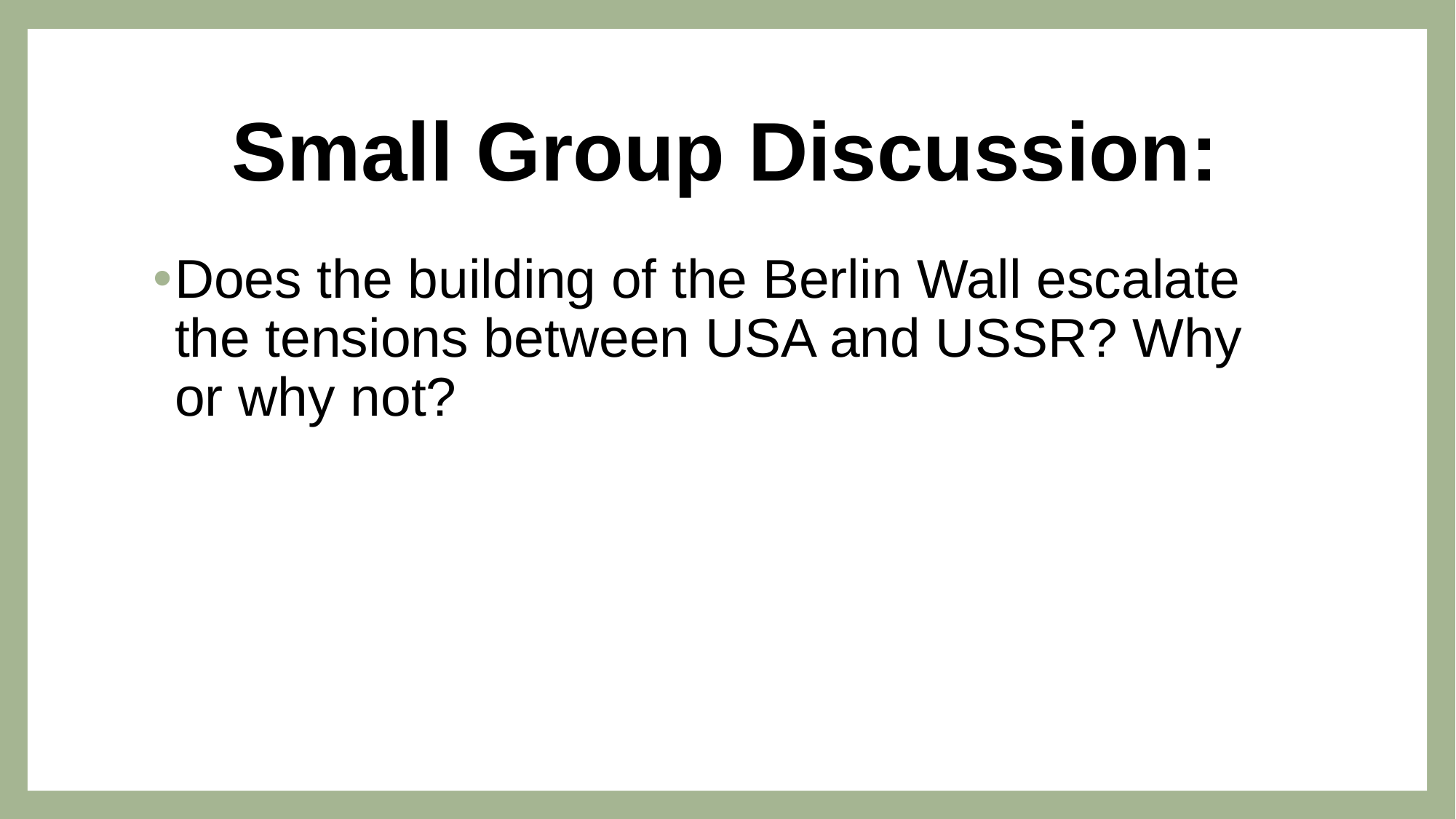

# Small Group Discussion:
Does the building of the Berlin Wall escalate the tensions between USA and USSR? Why or why not?